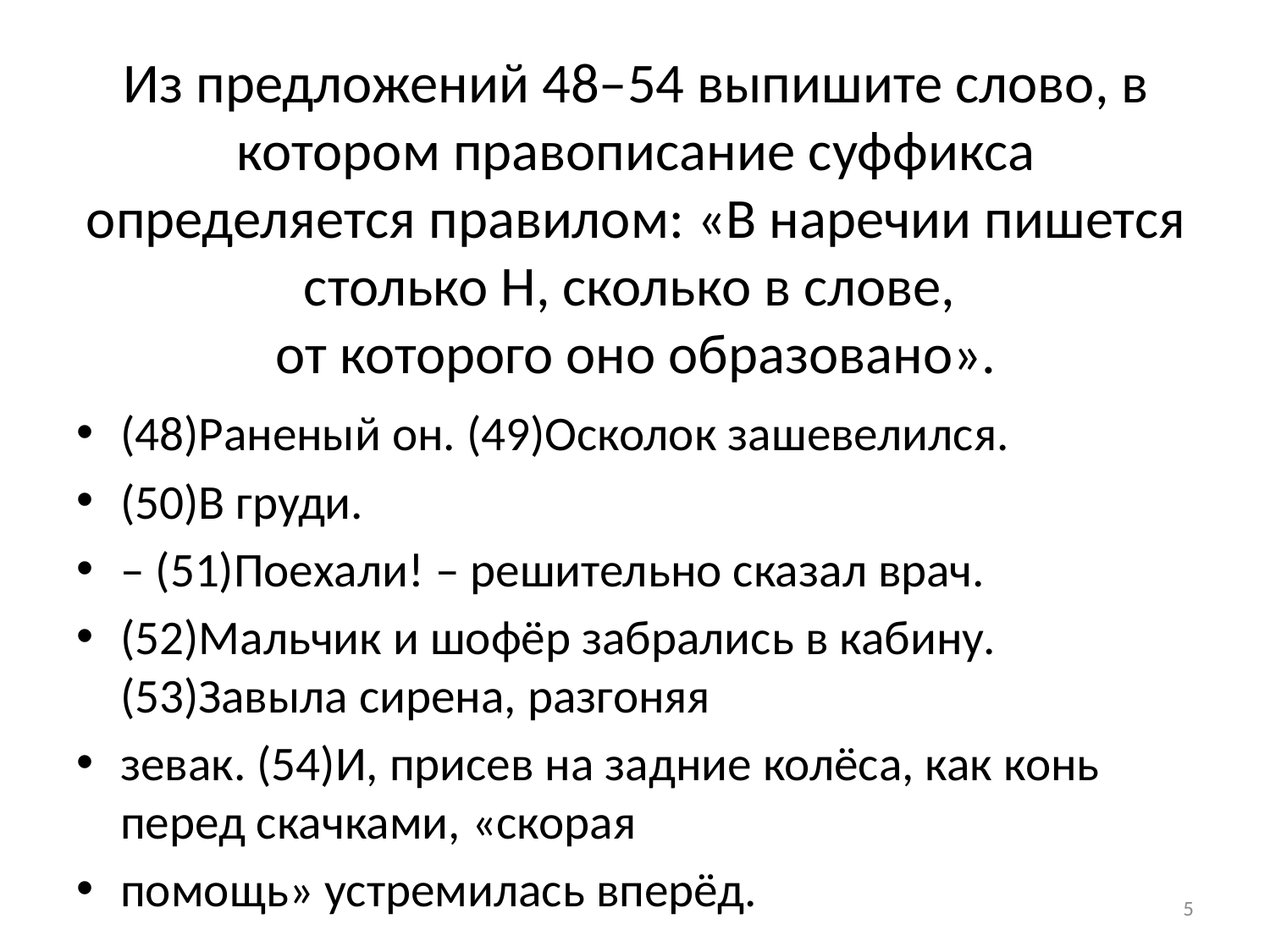

# Из предложений 48–54 выпишите слово, в котором правописание суффикса определяется правилом: «В наречии пишется столько Н, сколько в слове, от которого оно образовано».
(48)Раненый он. (49)Осколок зашевелился.
(50)В груди.
– (51)Поехали! – решительно сказал врач.
(52)Мальчик и шофёр забрались в кабину. (53)Завыла сирена, разгоняя
зевак. (54)И, присев на задние колёса, как конь перед скачками, «скорая
помощь» устремилась вперёд.
5